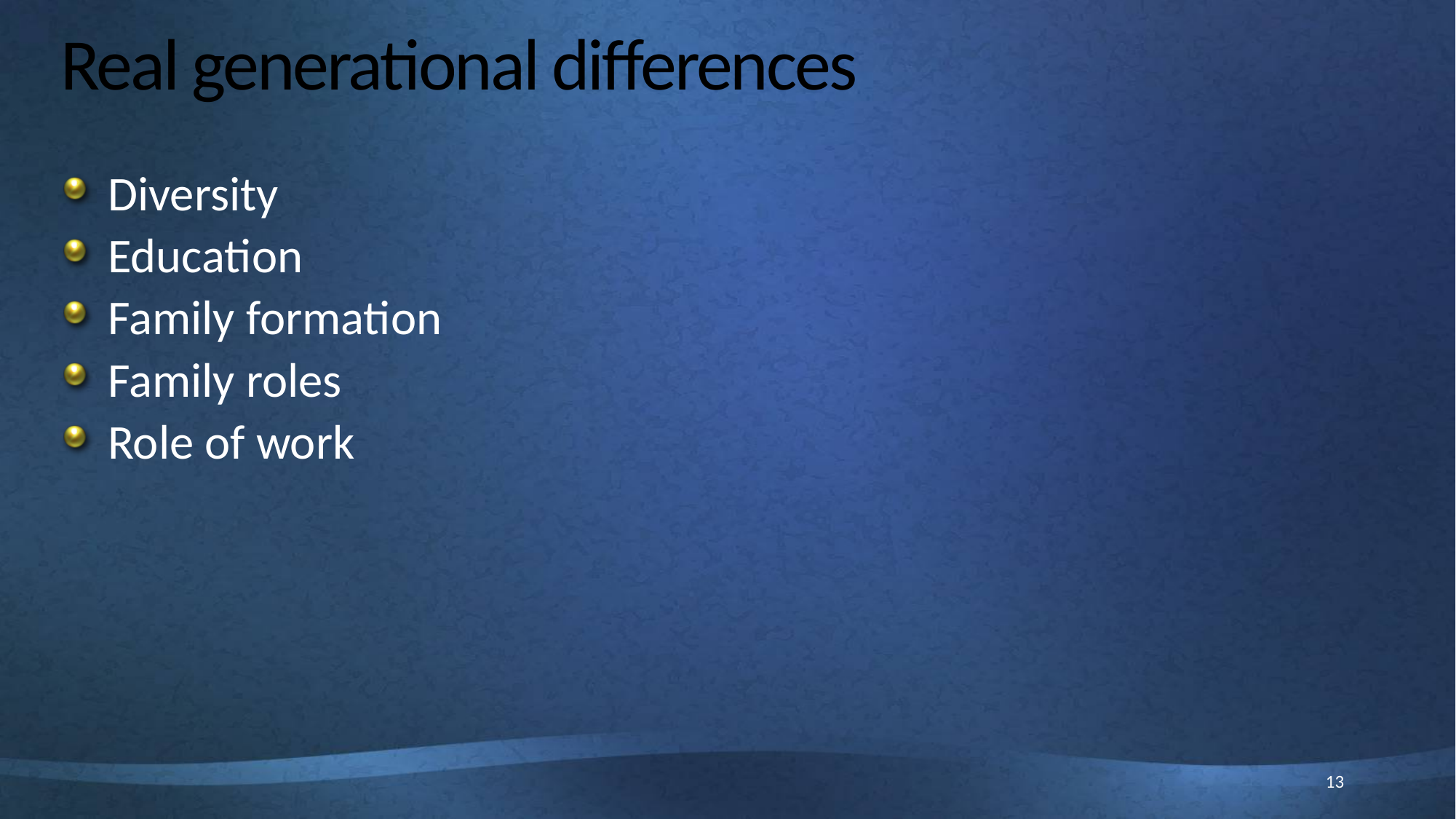

# Real generational differences
Diversity
Education
Family formation
Family roles
Role of work

13